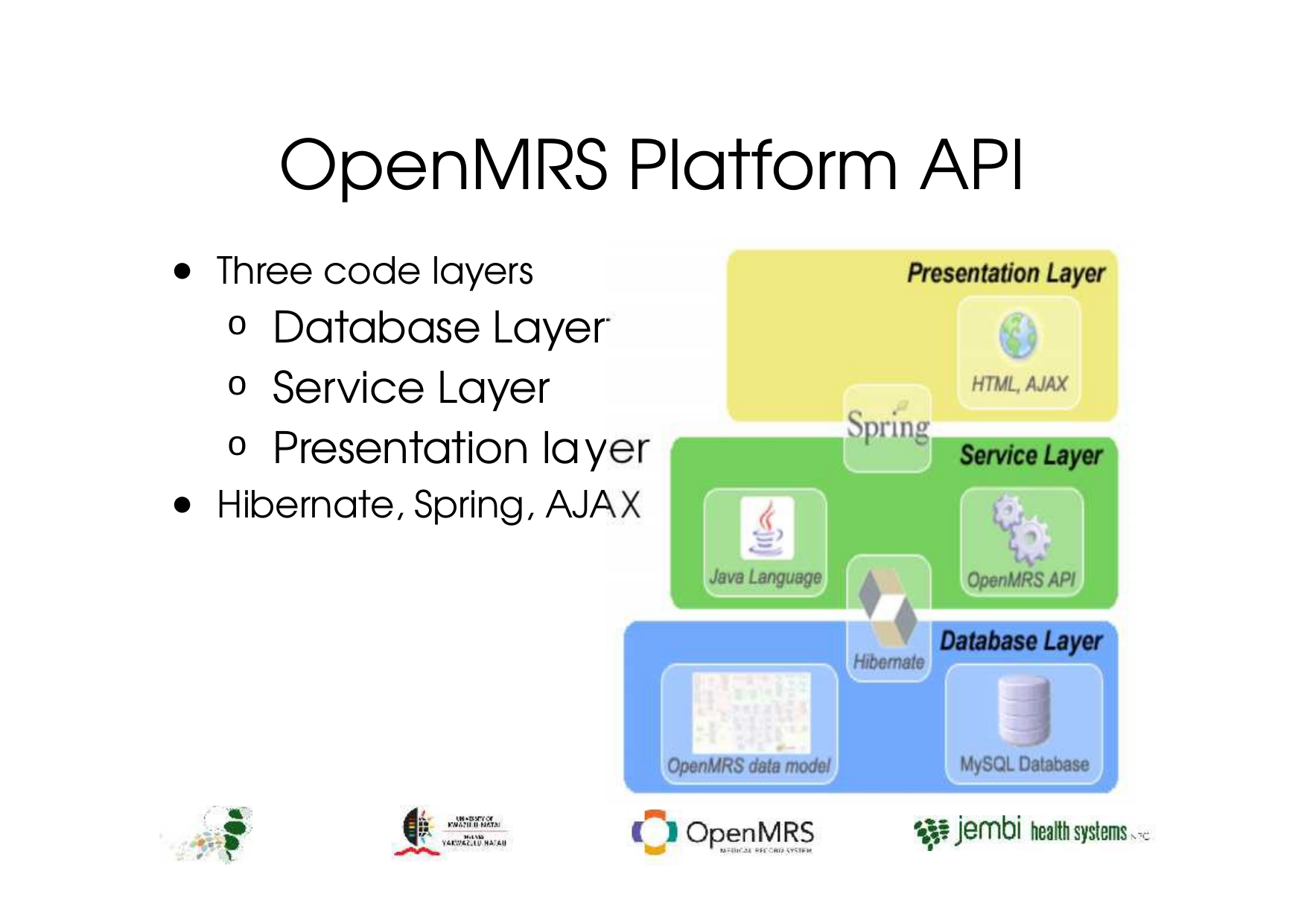

# OpenMRS Platform API

Three code layers
Database Layer
Service Layer
Presentation la
Hibernate, Spring, AJA
yer
X